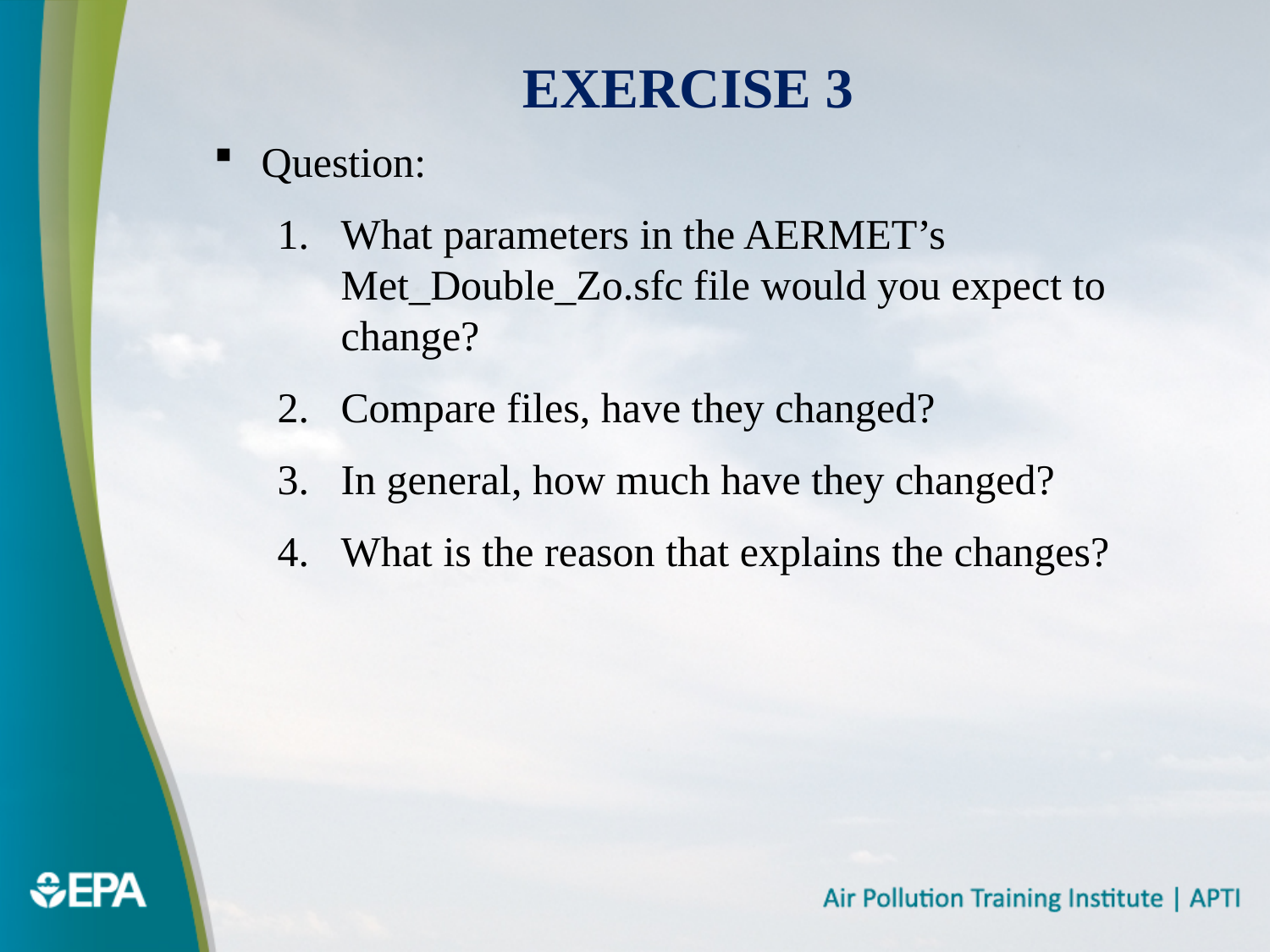

# Exercise 3
Question:
What parameters in the AERMET’s Met_Double_Zo.sfc file would you expect to change?
Compare files, have they changed?
In general, how much have they changed?
What is the reason that explains the changes?